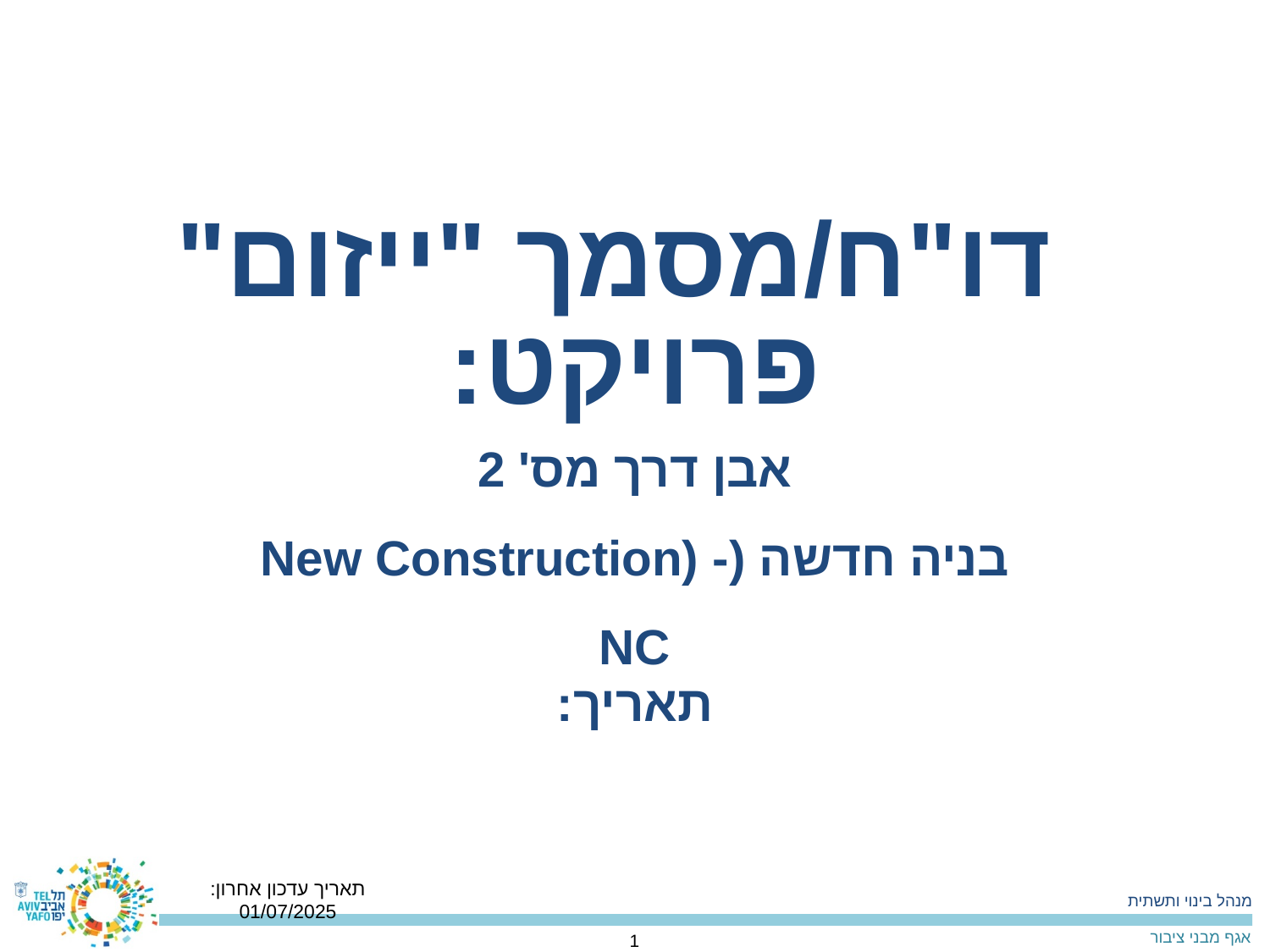

דו"ח/מסמך "ייזום"

פרויקט:
אבן דרך מס' 2
בניה חדשה New Construction) -) NC
תאריך:
תאריך עדכון אחרון: 01/07/2025